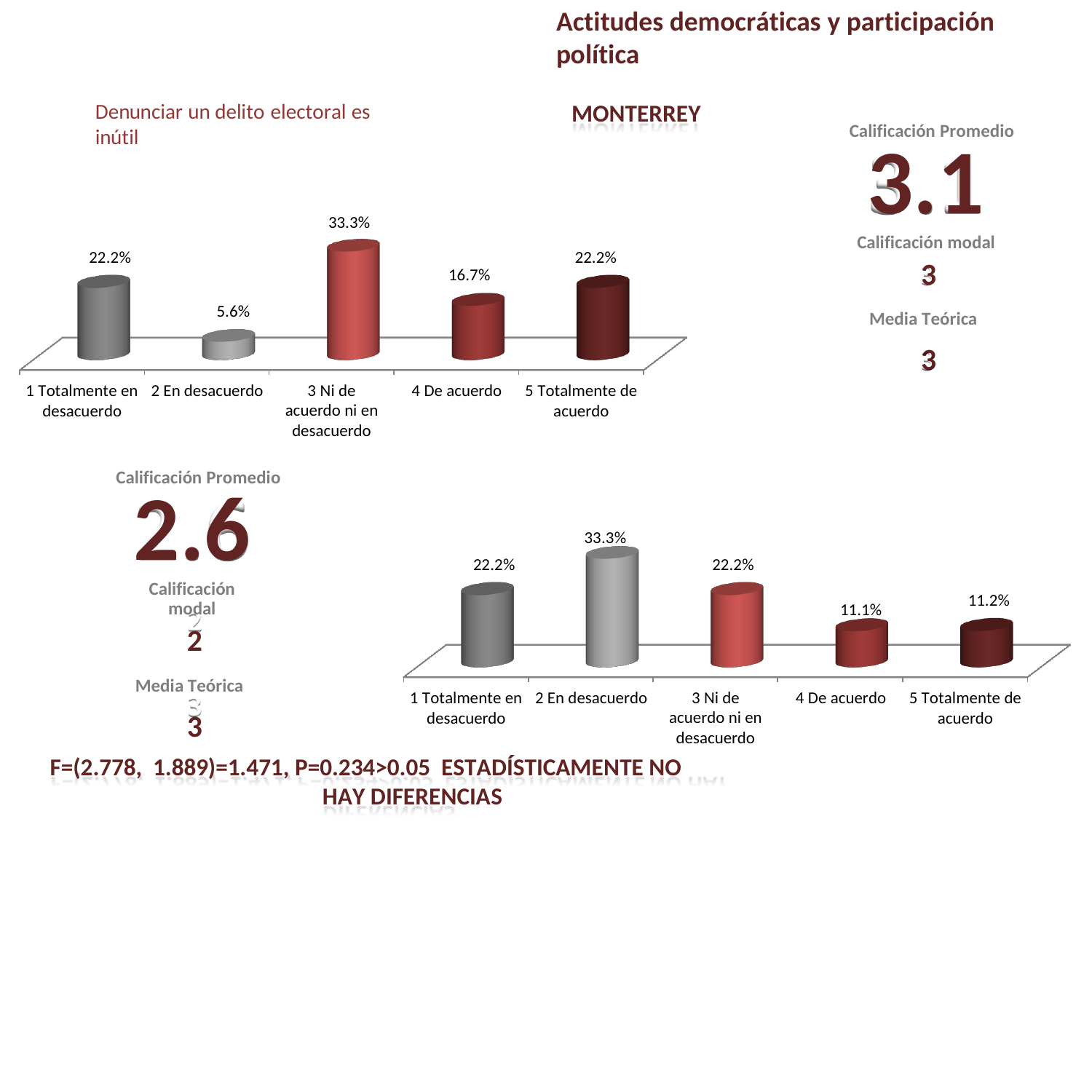

Actitudes democráticas y participación política
MONTERREY
Denunciar un delito electoral es inútil

Calificación Promedio
3.1
Calificación modal
3

Media Teórica

3

33.3%
22.2%
22.2%

16.7%
5.6%

3 Ni de acuerdo ni en desacuerdo
1 Totalmente en
desacuerdo
2 En desacuerdo
4 De acuerdo
5 Totalmente de
acuerdo

Calificación Promedio
2.6
Calificación modal
2

Media Teórica

3

33.3%
22.2%
22.2%
11.2%

11.1%

3 Ni de acuerdo ni en desacuerdo
1 Totalmente en
desacuerdo
2 En desacuerdo
4 De acuerdo
5 Totalmente de
acuerdo
F=(2.778,  1.889)=1.471, P=0.234>0.05  ESTADÍSTICAMENTE NO HAY DIFERENCIAS